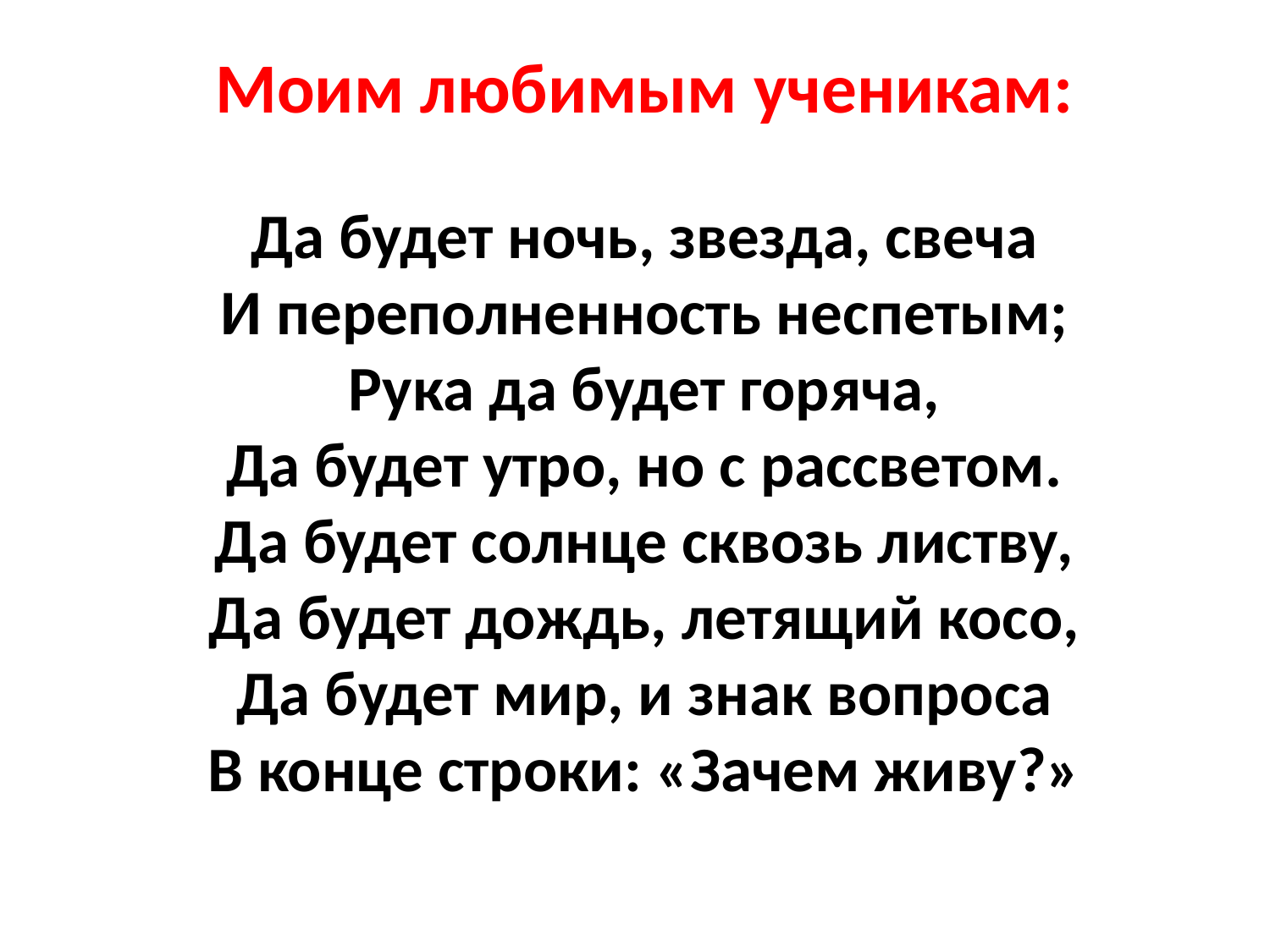

Моим любимым ученикам:

Да будет ночь, звезда, свеча
И переполненность неспетым;
Рука да будет горяча,
Да будет утро, но с рассветом.
Да будет солнце сквозь листву,
Да будет дождь, летящий косо,
Да будет мир, и знак вопроса
В конце строки: «Зачем живу?»